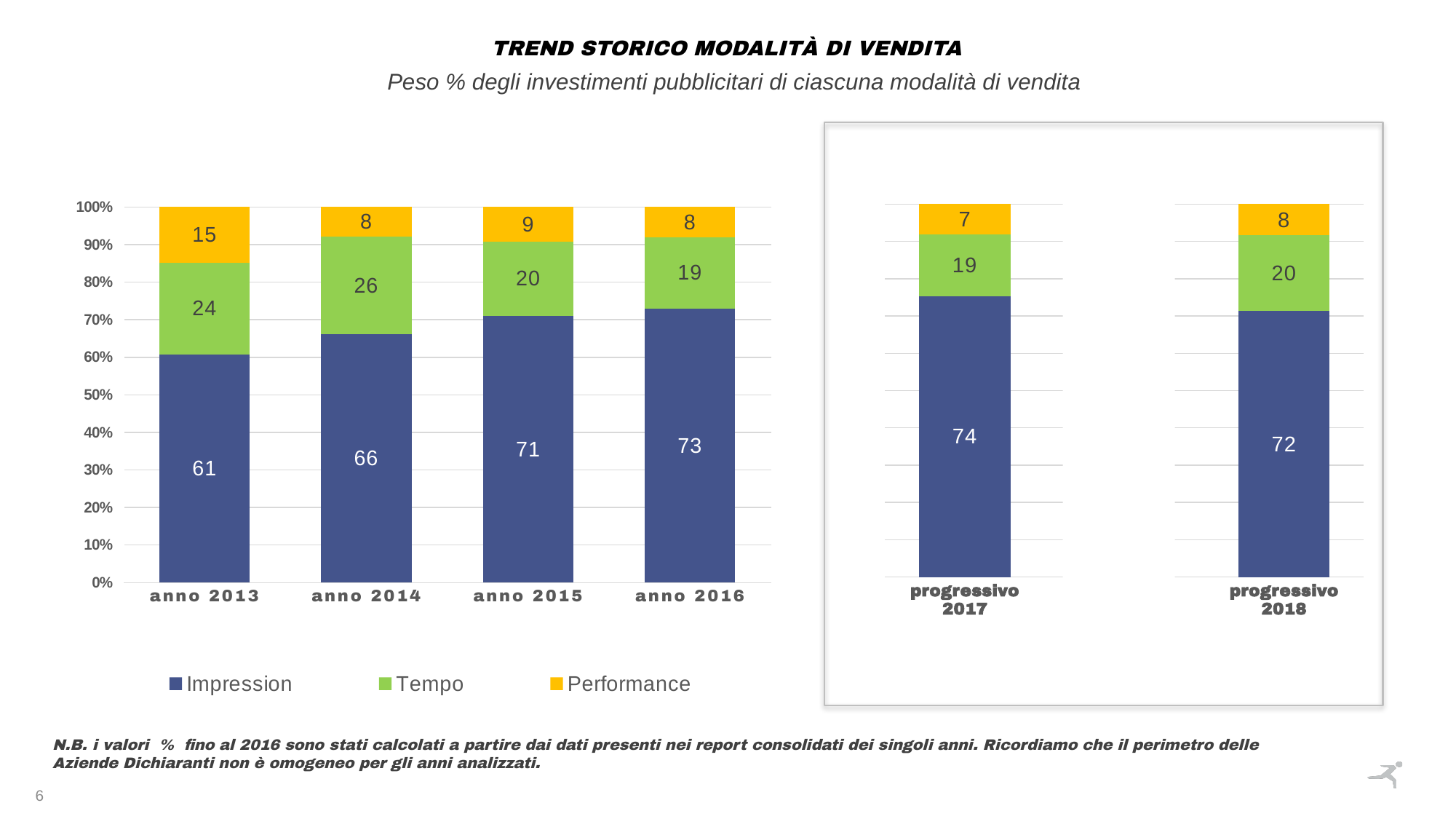

Trend STORICO modalità di vendita
Peso % degli investimenti pubblicitari di ciascuna modalità di vendita

### Chart

| Category | Impression | Tempo | Performance |
|---|---|---|---|
| progressivo 2017 | 0.7534787623123559 | 0.16604274615628895 | 0.08047849153135526 |
| - | 0.0 | 0.0 | 0.0 |
| progressivo 2018 | 0.7130247921848288 | 0.2032895365574531 | 0.08368567125771802 |

### Chart

| Category | Impression | Tempo | Performance |
|---|---|---|---|
| anno 2013 | 0.6081123132124526 | 0.24346344793706715 | 0.1484242388504802 |
| anno 2014 | 0.6617713119377919 | 0.25897825694822063 | 0.07925043111398741 |
| anno 2015 | 0.7108437069226815 | 0.19732231459604824 | 0.09183397848127034 |
| anno 2016 | 0.7292677488883851 | 0.19058999680993075 | 0.08014225430168426 |
N.B. i valori  %  fino al 2016 sono stati calcolati a partire dai dati presenti nei report consolidati dei singoli anni. Ricordiamo che il perimetro delle Aziende Dichiaranti non è omogeneo per gli anni analizzati.
6